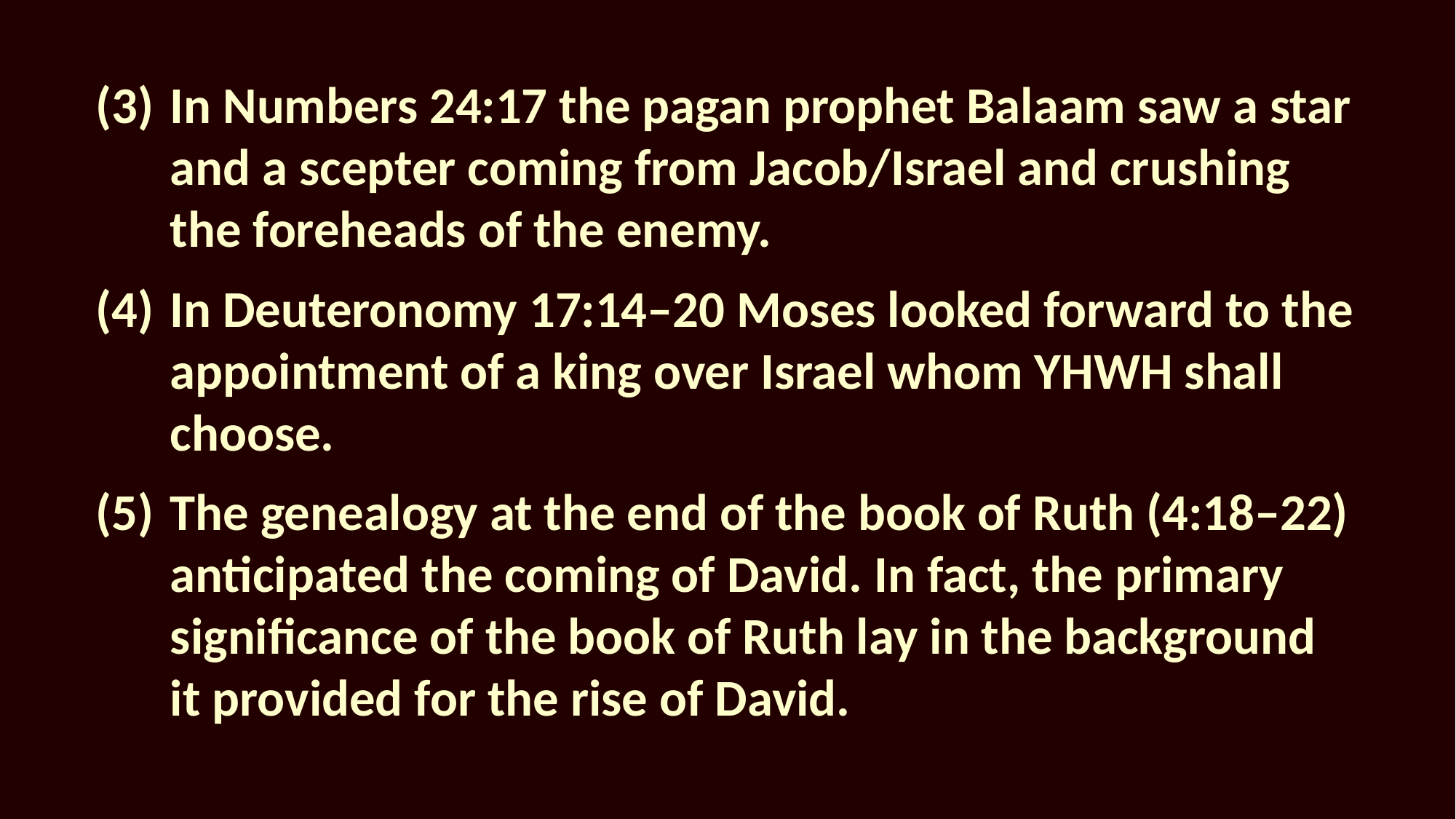

In Numbers 24:17 the pagan prophet Balaam saw a star and a scepter coming from Jacob/Israel and crushing the foreheads of the enemy.
In Deuteronomy 17:14–20 Moses looked forward to the appointment of a king over Israel whom YHWH shall choose.
The genealogy at the end of the book of Ruth (4:18–22) anticipated the coming of David. In fact, the primary significance of the book of Ruth lay in the background it provided for the rise of David.